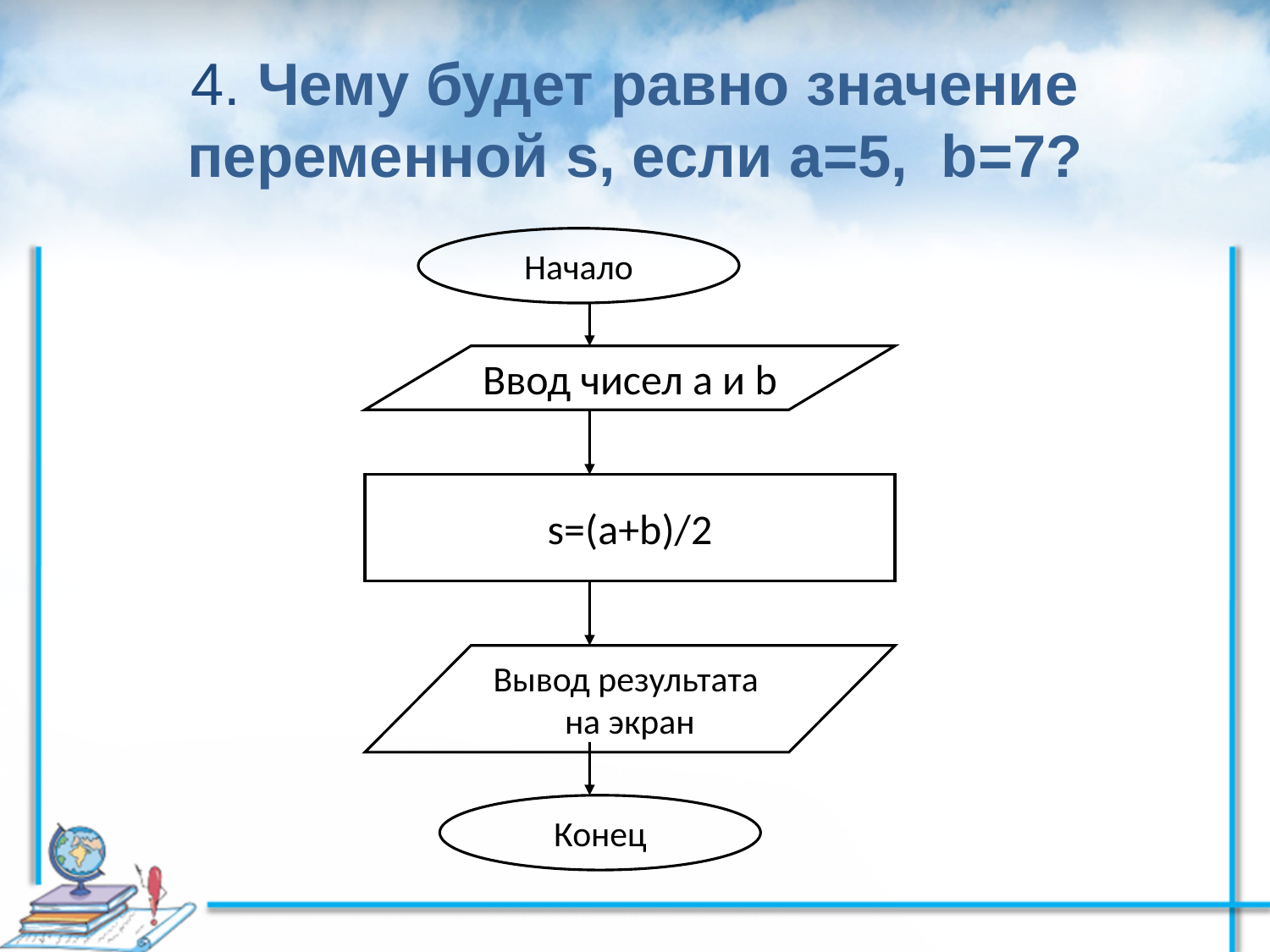

# 4. Чему будет равно значение переменной s, если a=5,  b=7?

Начало

Ввод чисел а и b

s=(a+b)/2

Вывод результата
на экран

Конец